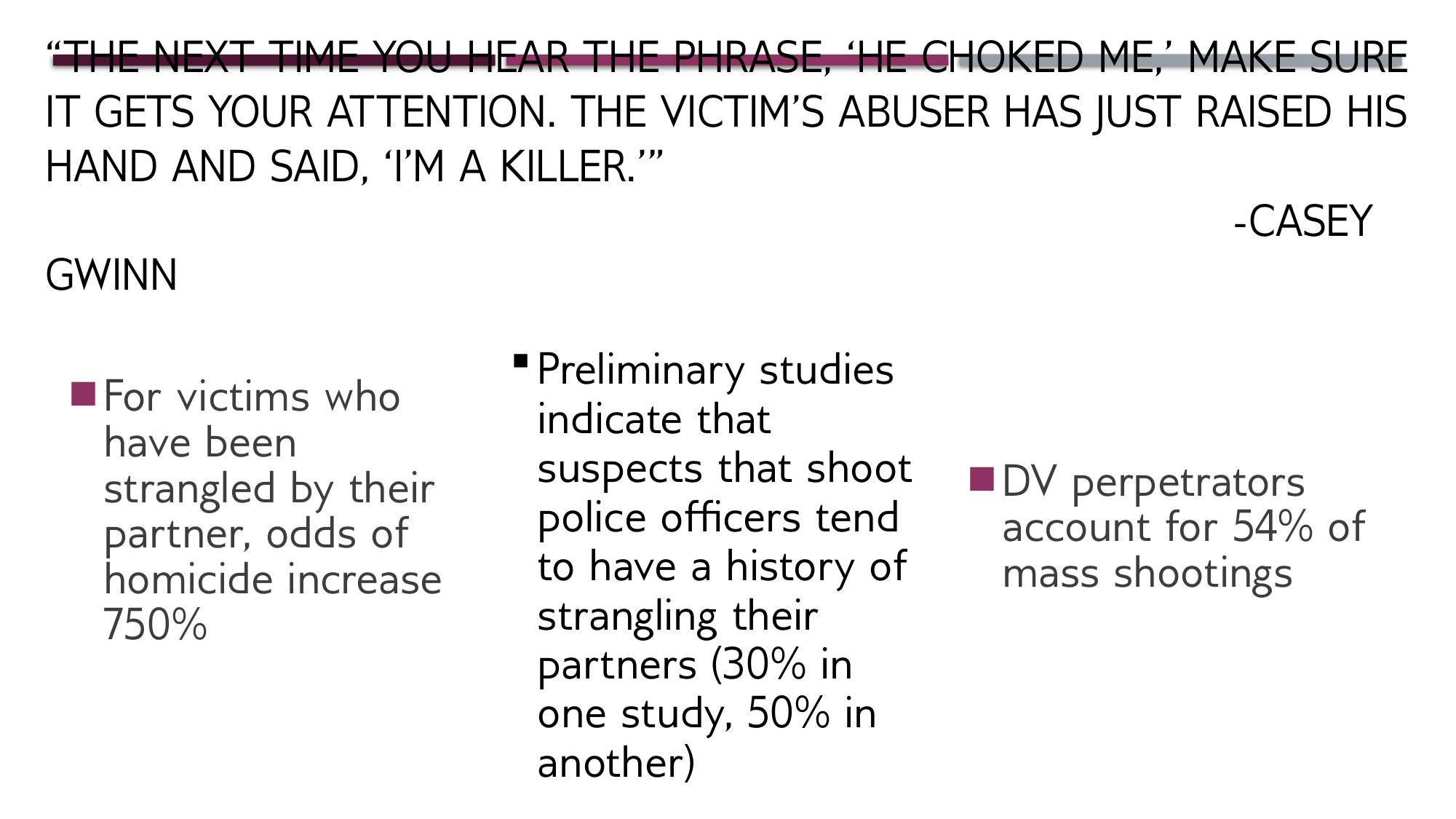

“The next time you hear the phrase, ‘He choked me,’ make sure it gets your attention. The victim’s abuser has just raised his hand and said, ‘I’m a killer.’”
							                               -Casey Gwinn
For victims who have been strangled by their partner, odds of homicide increase 750%
Preliminary studies indicate that suspects that shoot police officers tend to have a history of strangling their partners (30% in one study, 50% in another)
DV perpetrators account for 54% of mass shootings